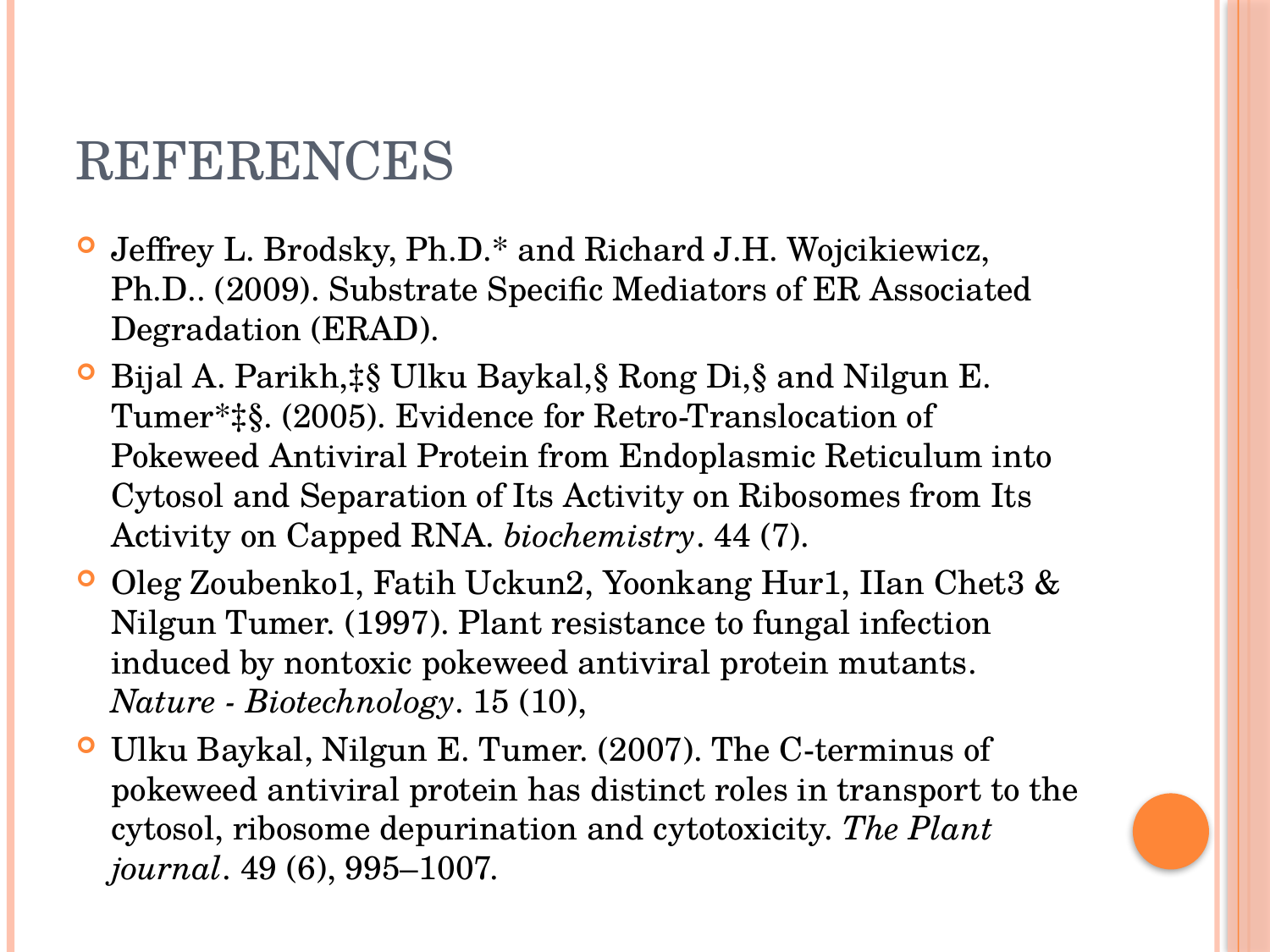

# references
Jeffrey L. Brodsky, Ph.D.* and Richard J.H. Wojcikiewicz, Ph.D.. (2009). Substrate Specific Mediators of ER Associated Degradation (ERAD).
Bijal A. Parikh,‡§ Ulku Baykal,§ Rong Di,§ and Nilgun E. Tumer*‡§. (2005). Evidence for Retro-Translocation of Pokeweed Antiviral Protein from Endoplasmic Reticulum into Cytosol and Separation of Its Activity on Ribosomes from Its Activity on Capped RNA. biochemistry. 44 (7).
Oleg Zoubenko1, Fatih Uckun2, Yoonkang Hur1, IIan Chet3 & Nilgun Tumer. (1997). Plant resistance to fungal infection induced by nontoxic pokeweed antiviral protein mutants. Nature - Biotechnology. 15 (10),
Ulku Baykal, Nilgun E. Tumer. (2007). The C-terminus of pokeweed antiviral protein has distinct roles in transport to the cytosol, ribosome depurination and cytotoxicity. The Plant journal. 49 (6), 995–1007.